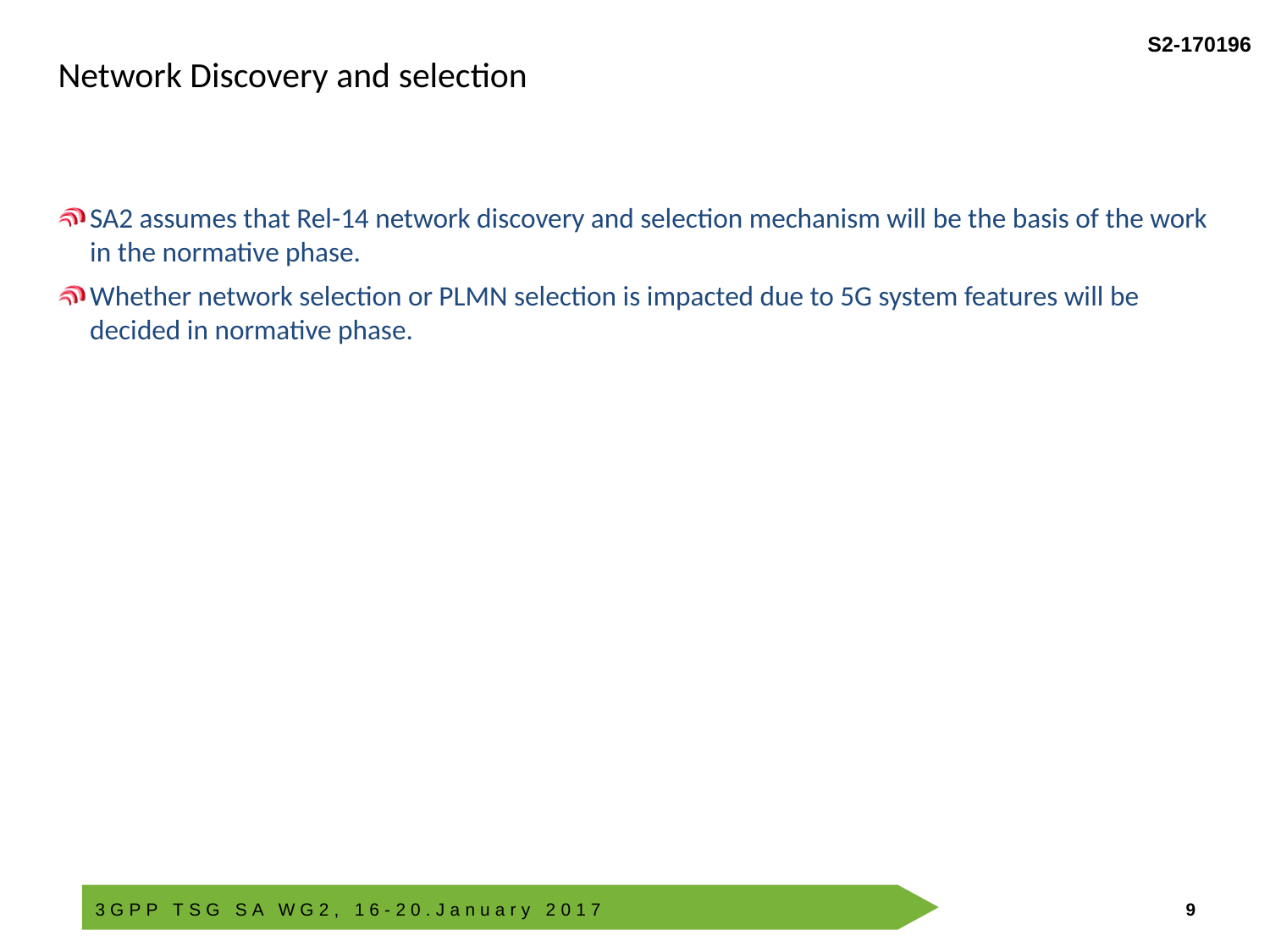

Network Discovery and selection
SA2 assumes that Rel-14 network discovery and selection mechanism will be the basis of the work in the normative phase.
Whether network selection or PLMN selection is impacted due to 5G system features will be decided in normative phase.